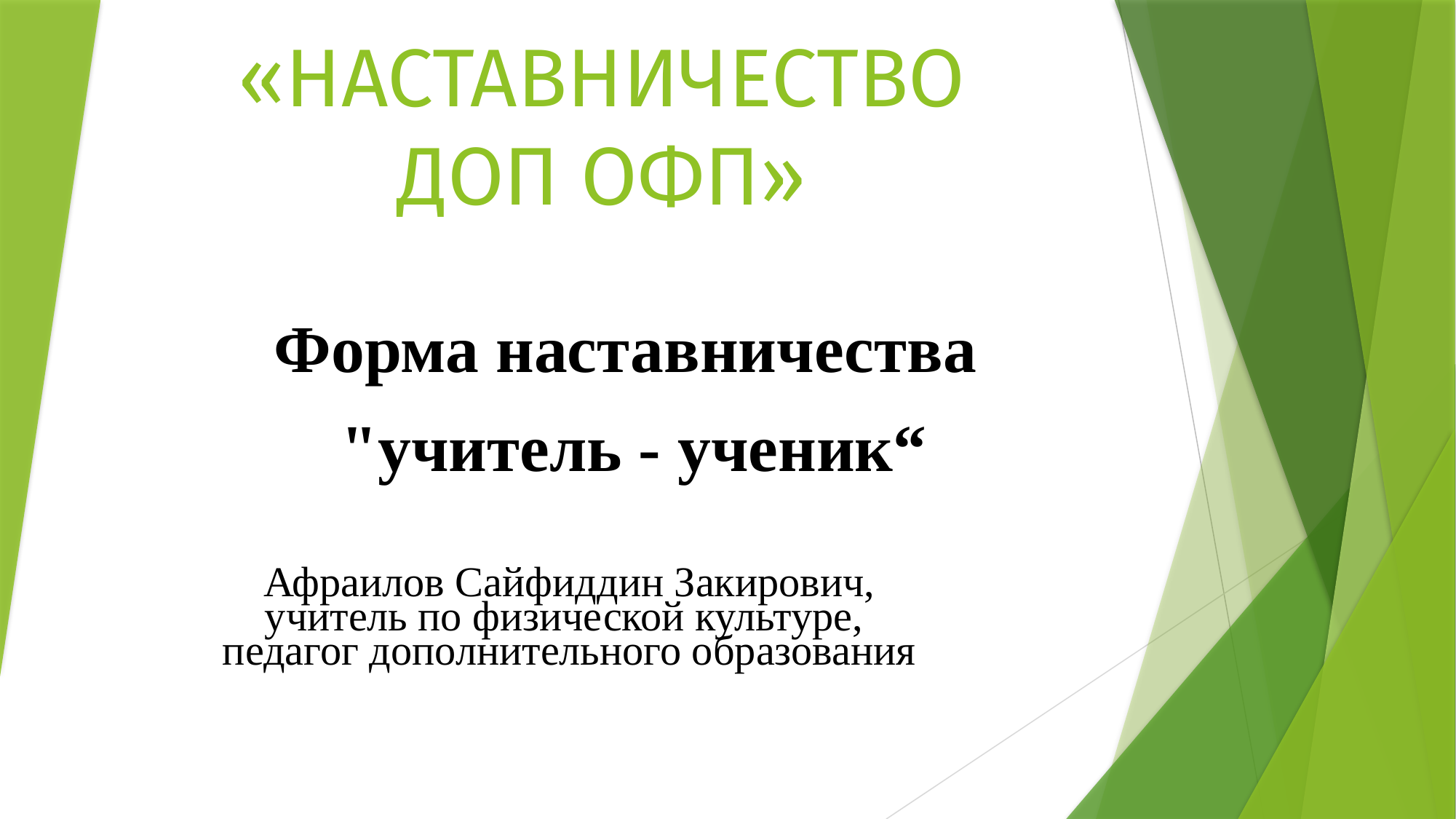

# «НАСТАВНИЧЕСТВО ДОП ОФП»
Форма наставничества

"учитель - ученик“

Афраилов Сайфиддин Закирович, учитель по физической культуре,
педагог дополнительного образования